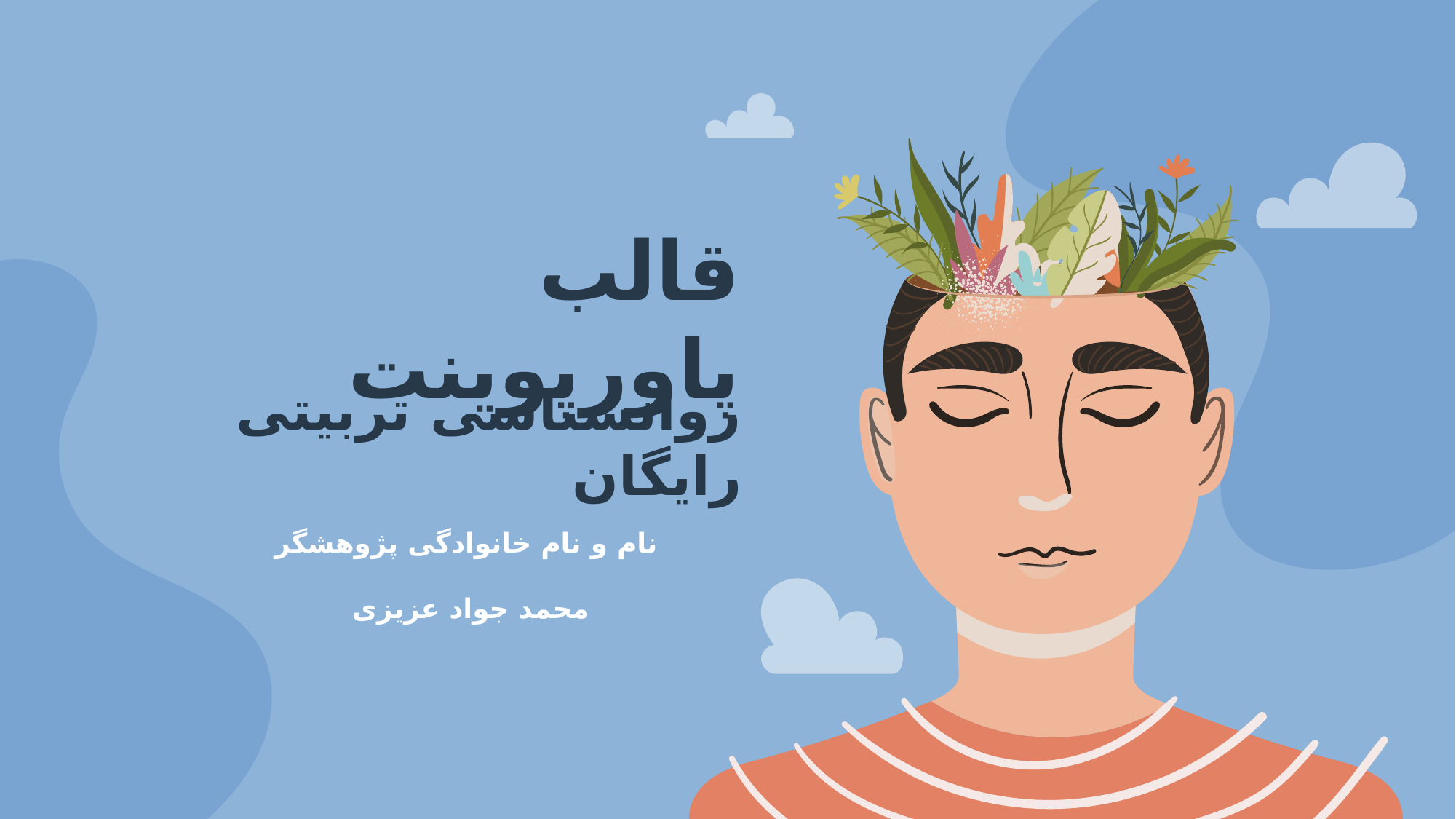

قالب پاورپوینت

روانشناسی تربیتی رایگان
نام و نام خانوادگی پژوهشگر
 محمد جواد عزیزی